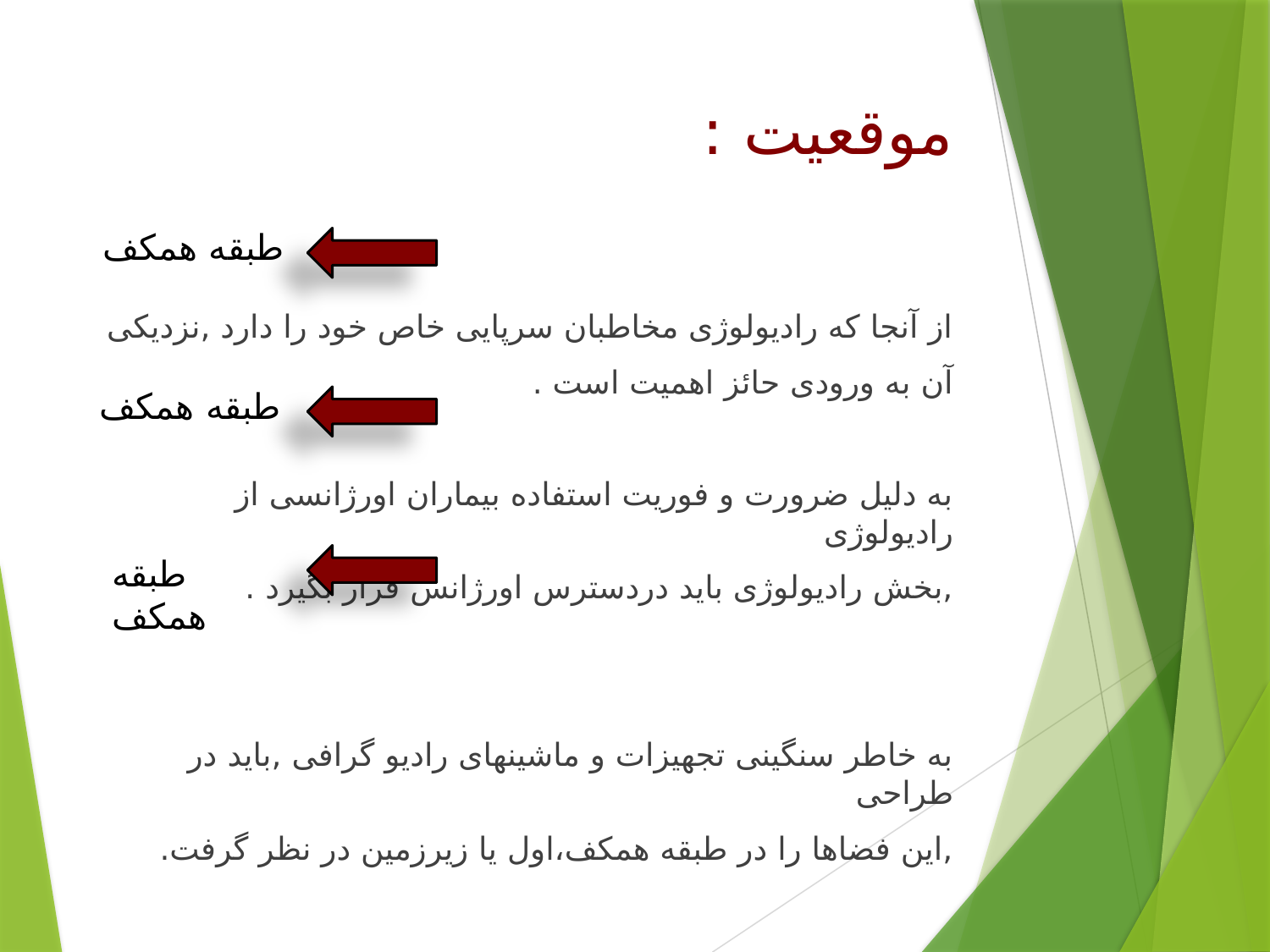

# موقعيت :
طبقه همکف

از آنجا که راديولوژی مخاطبان سرپايی خاص خود را دارد ,نزديکی
آن به ورودی حائز اهميت است .

به دليل ضرورت و فوريت استفاده بيماران اورژانسی از راديولوژی
,بخش راديولوژی بايد دردسترس اورژانس قرار بگيرد .

به خاطر سنگينی تجهيزات و ماشينهای راديو گرافی ,بايد در طراحی
,اين فضاها را در طبقه همکف،اول يا زيرزمين در نظر گرفت.

در صورت استقرار در طبقات بالاتر از طبقه اول می بایستی مرکز مجهز به آسانسور گردد.
طبقه همکف

طبقه همکف